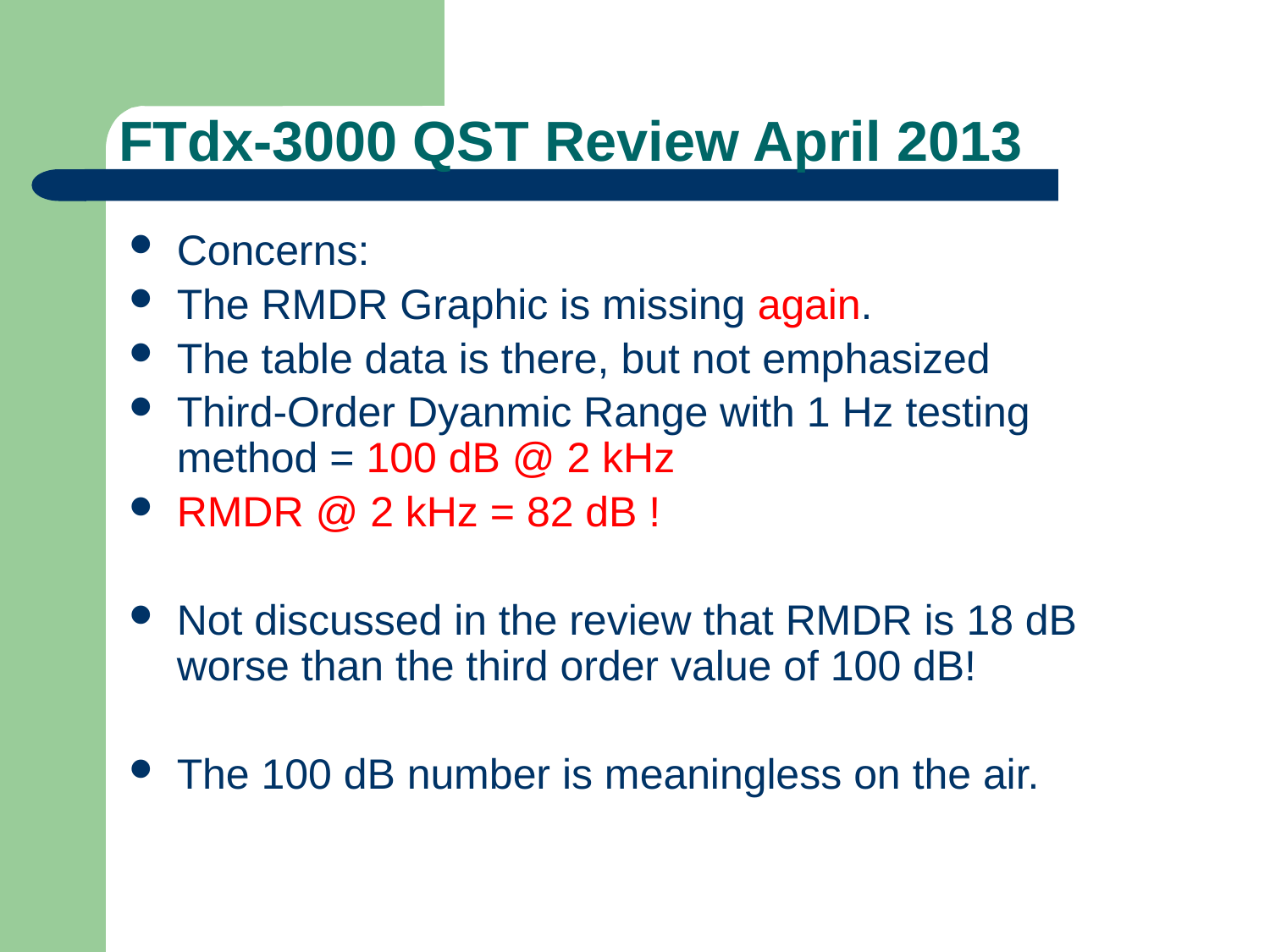

# FTdx-3000 QST Review April 2013
Concerns:
The RMDR Graphic is missing again.
The table data is there, but not emphasized
Third-Order Dyanmic Range with 1 Hz testing method = 100 dB @ 2 kHz
RMDR @ 2 kHz = 82 dB !

Not discussed in the review that RMDR is 18 dB worse than the third order value of 100 dB!

The 100 dB number is meaningless on the air.